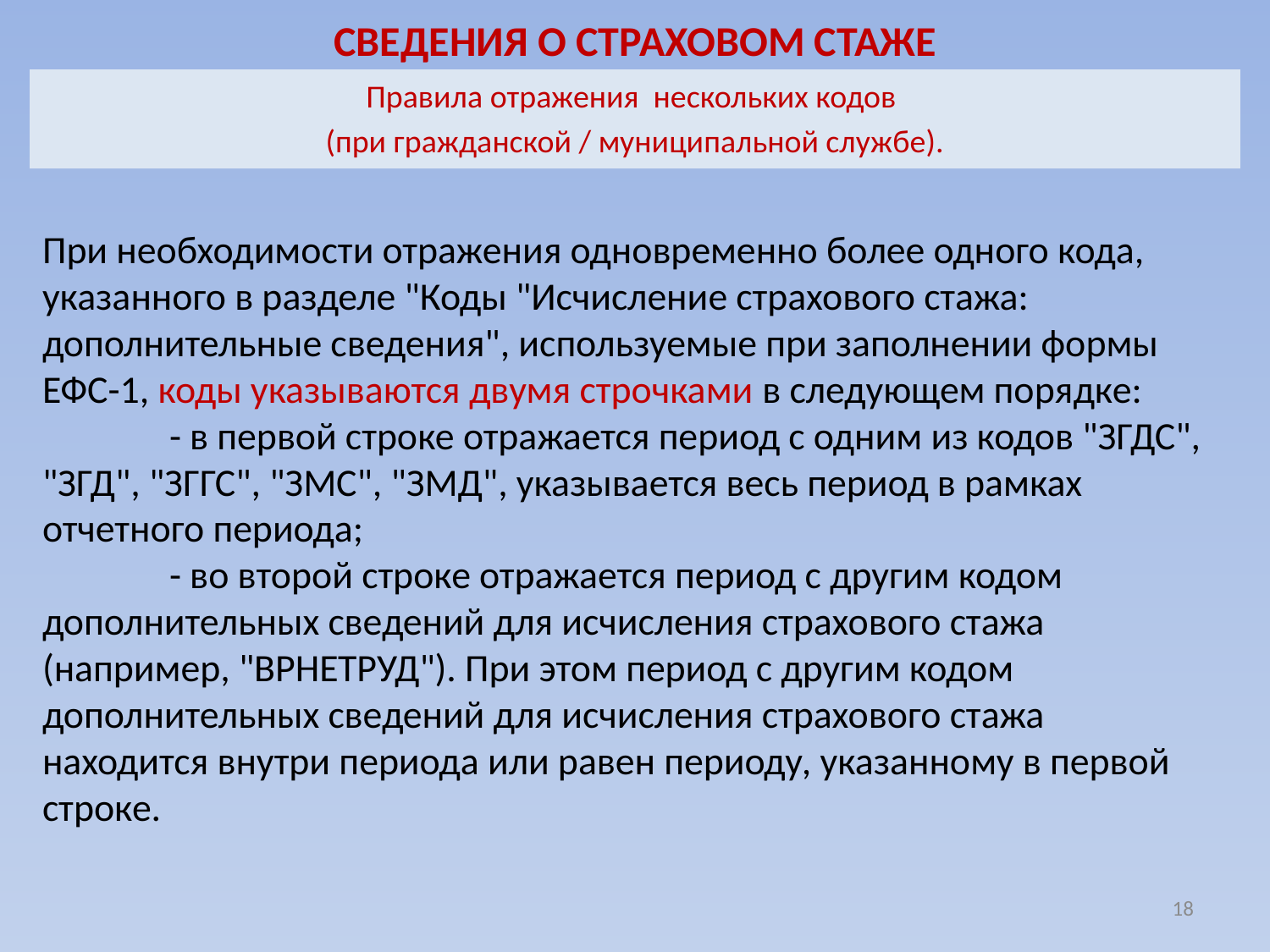

# СВЕДЕНИЯ О СТРАХОВОМ СТАЖЕ
Правила отражения  нескольких кодов
(при гражданской / муниципальной службе).

При необходимости отражения одновременно более одного кода, указанного в разделе "Коды "Исчисление страхового стажа: дополнительные сведения", используемые при заполнении формы ЕФС-1, коды указываются двумя строчками в следующем порядке:
	- в первой строке отражается период с одним из кодов "ЗГДС", "ЗГД", "ЗГГС", "ЗМС", "ЗМД", указывается весь период в рамках отчетного периода;
	- во второй строке отражается период с другим кодом дополнительных сведений для исчисления страхового стажа (например, "ВРНЕТРУД"). При этом период с другим кодом дополнительных сведений для исчисления страхового стажа находится внутри периода или равен периоду, указанному в первой строке.
18